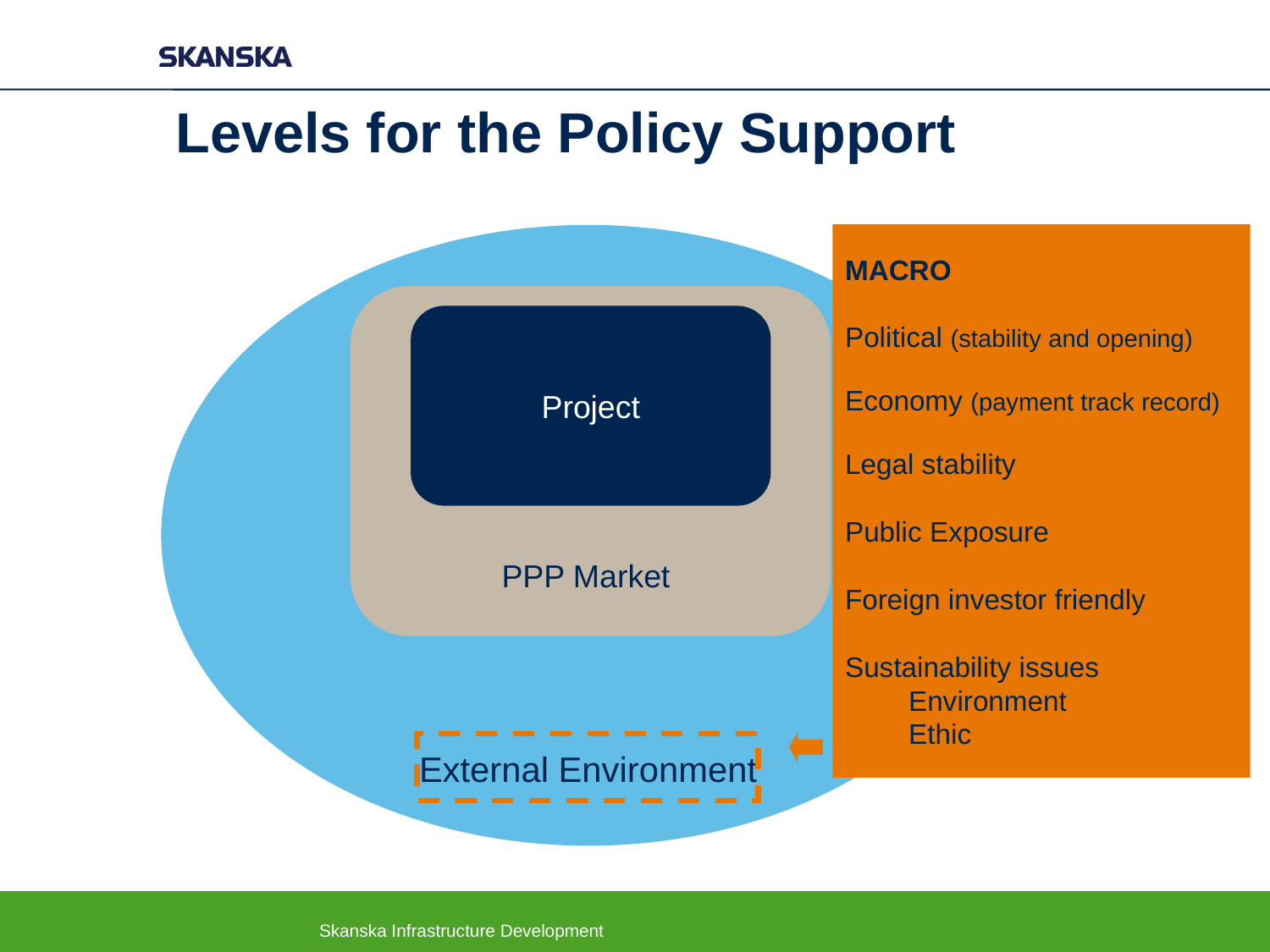

Levels for the Policy Support
MACRO

Political (stability and opening)

Economy (payment track record)

Legal stability

Public Exposure

Foreign investor friendly

Sustainability issues
Environment
Ethic

External Environment

PPP Market

Project

Skanska Infrastructure Development